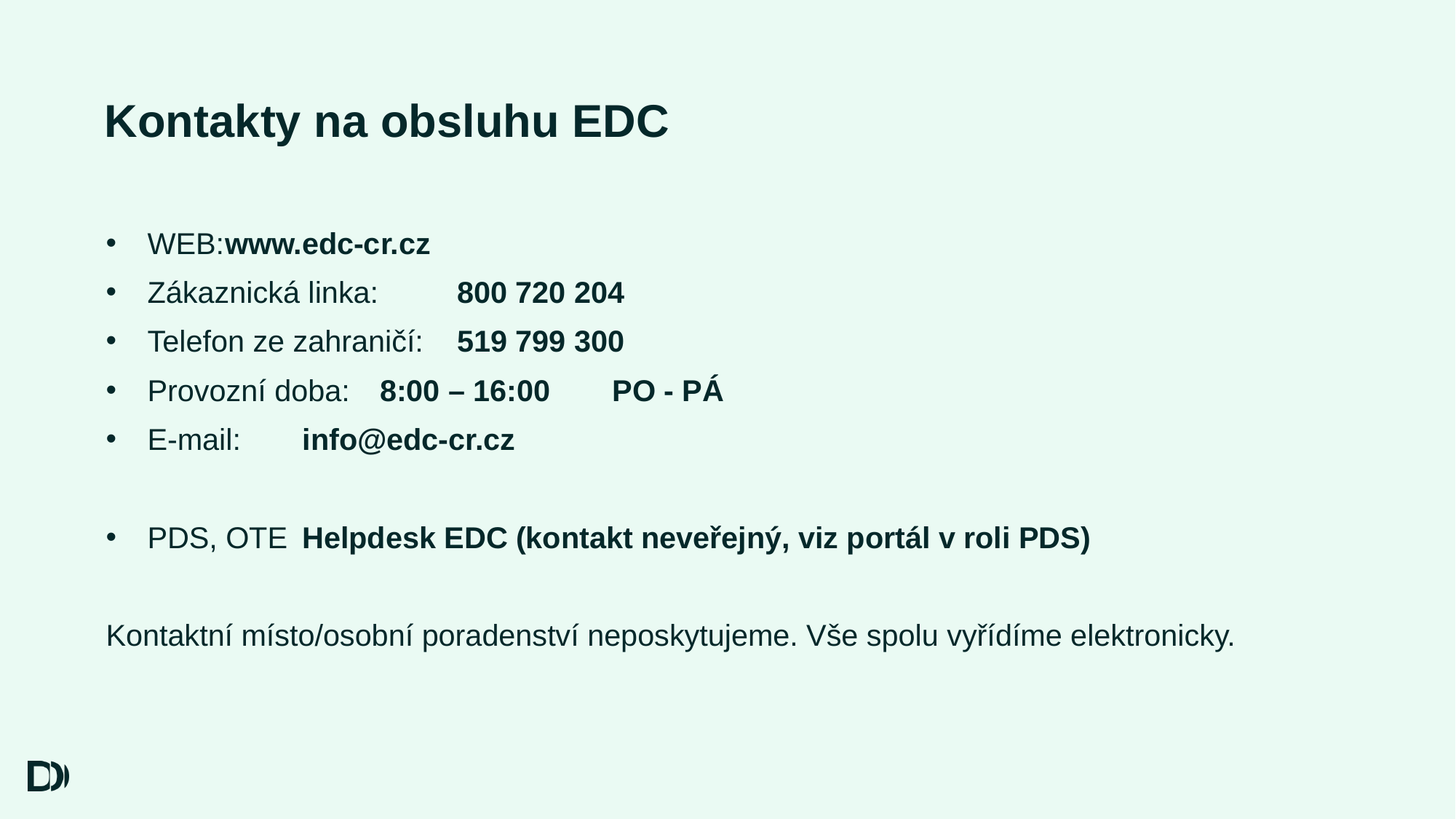

# Kontakty na obsluhu EDC
WEB:			www.edc-cr.cz
Zákaznická linka: 		800 720 204
Telefon ze zahraničí: 		519 799 300
Provozní doba:		8:00 – 16:00 	PO - PÁ
E-mail: 			info@edc-cr.cz

PDS, OTE 			Helpdesk EDC (kontakt neveřejný, viz portál v roli PDS)

Kontaktní místo/osobní poradenství neposkytujeme. Vše spolu vyřídíme elektronicky.